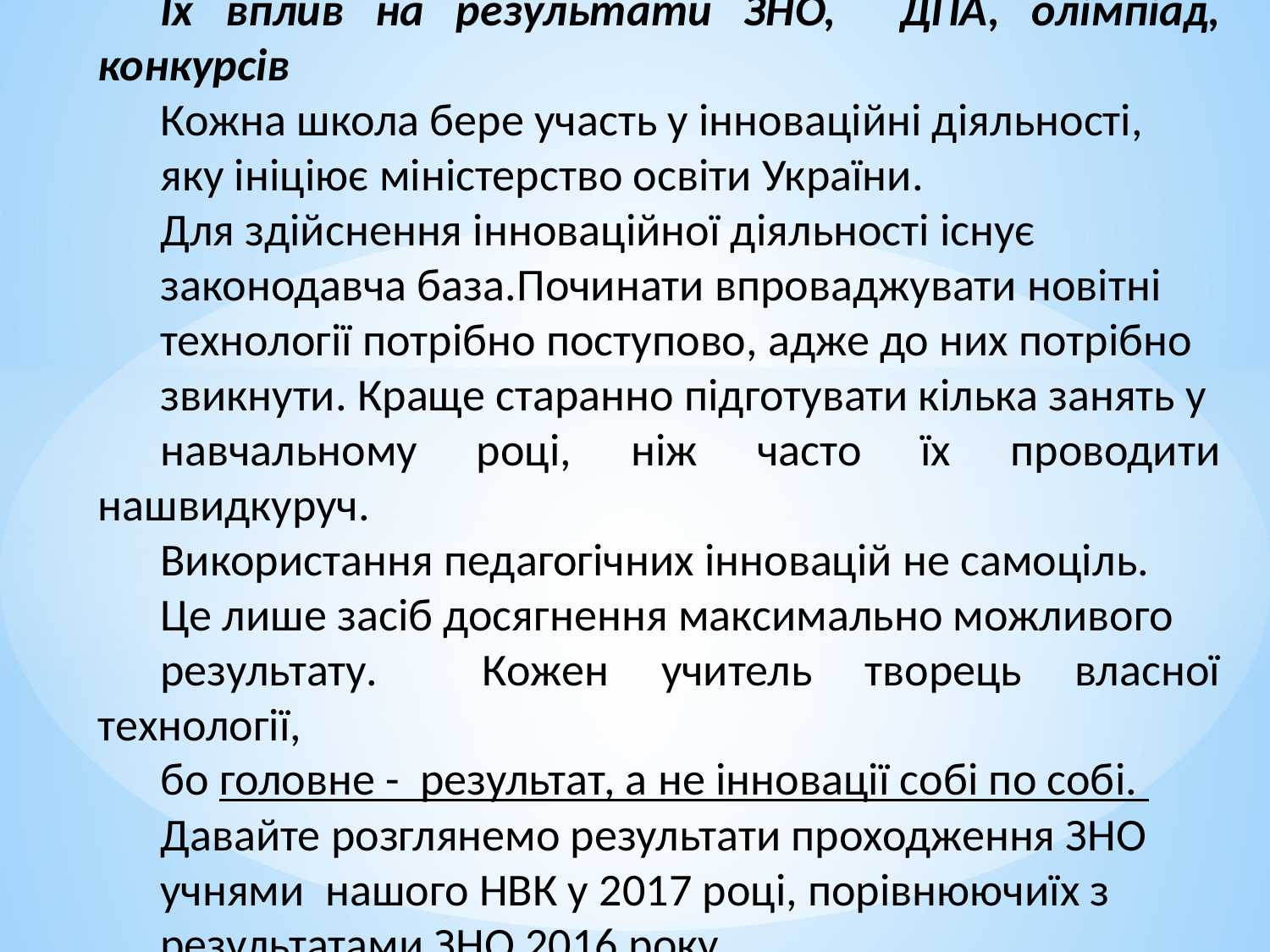

Інновації поряд з нами…
Їх вплив на результати ЗНО,  ДПА, олімпіад, конкурсів
Кожна школа бере участь у інноваційні діяльності,
яку ініціює міністерство освіти України.
Для здійснення інноваційної діяльності існує
законодавча база.Починати впроваджувати новітні
технології потрібно поступово, адже до них потрібно
звикнути. Краще старанно підготувати кілька занять у
навчальному році, ніж часто їх проводити нашвидкуруч.
Використання педагогічних інновацій не самоціль.
Це лише засіб досягнення максимально можливого
результату.  Кожен учитель творець власної технології,
бо головне -  результат, а не інновації собі по собі.
Давайте розглянемо результати проходження ЗНО
учнями  нашого НВК у 2017 році, порівнюючиїх з
результатами ЗНО 2016 року.